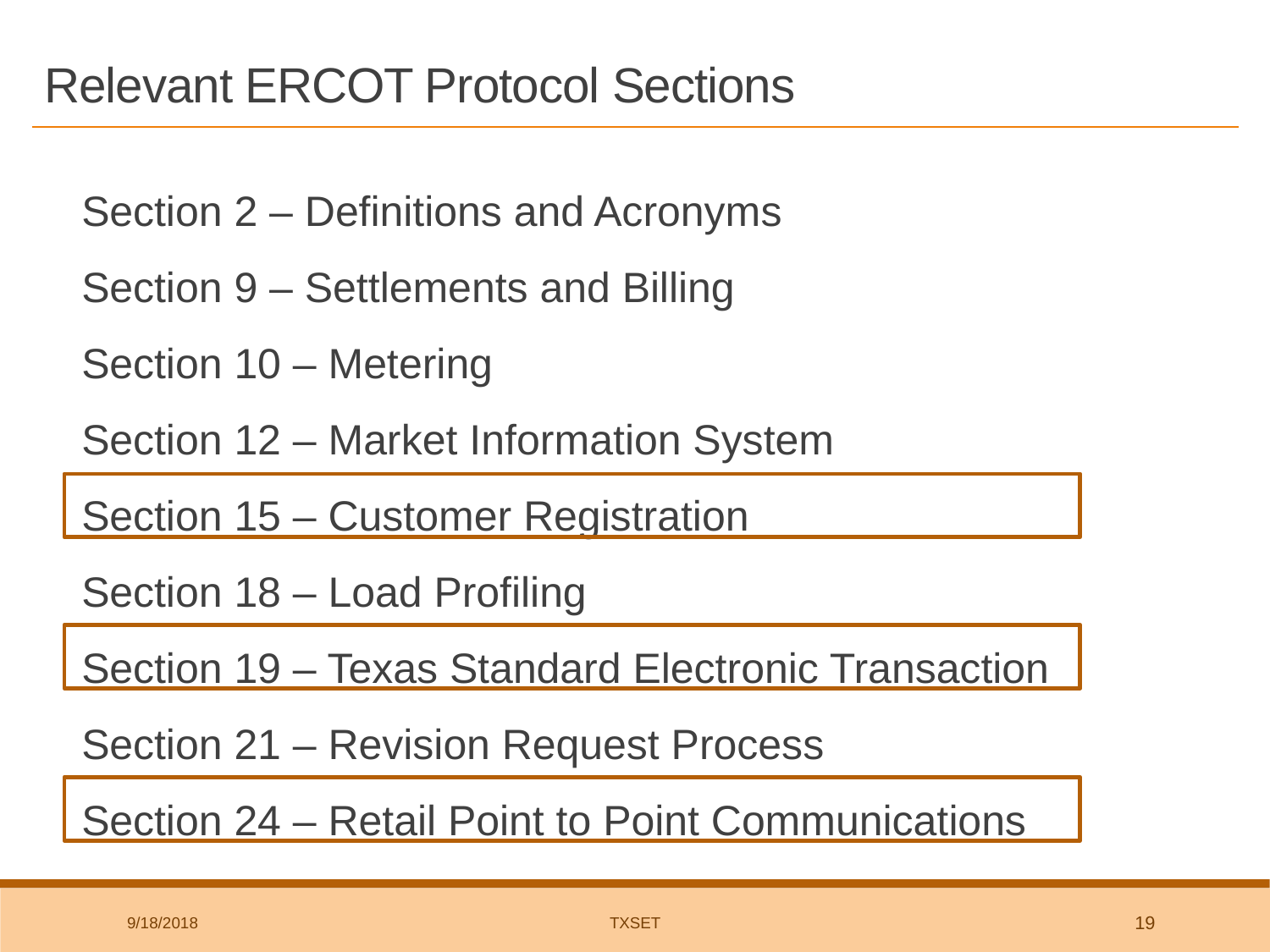

# Relevant ERCOT Protocol Sections
Section 2 – Definitions and Acronyms
Section 9 – Settlements and Billing
Section 10 – Metering
Section 12 – Market Information System
Section 15 – Customer Registration
Section 18 – Load Profiling
Section 19 – Texas Standard Electronic Transaction
Section 21 – Revision Request Process
Section 24 – Retail Point to Point Communications

9/18/2018
TxSET
19